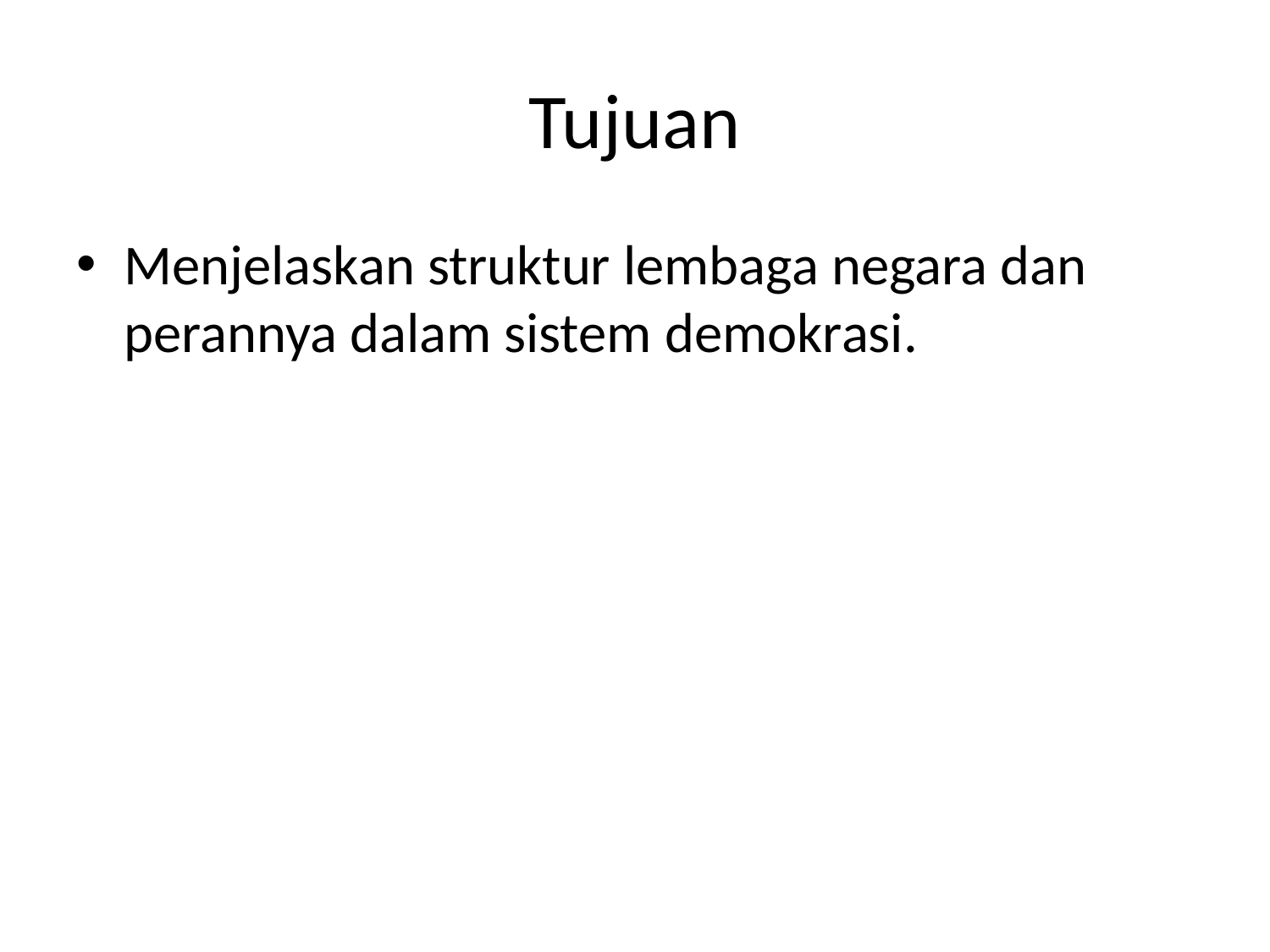

# Tujuan
Menjelaskan struktur lembaga negara dan perannya dalam sistem demokrasi.